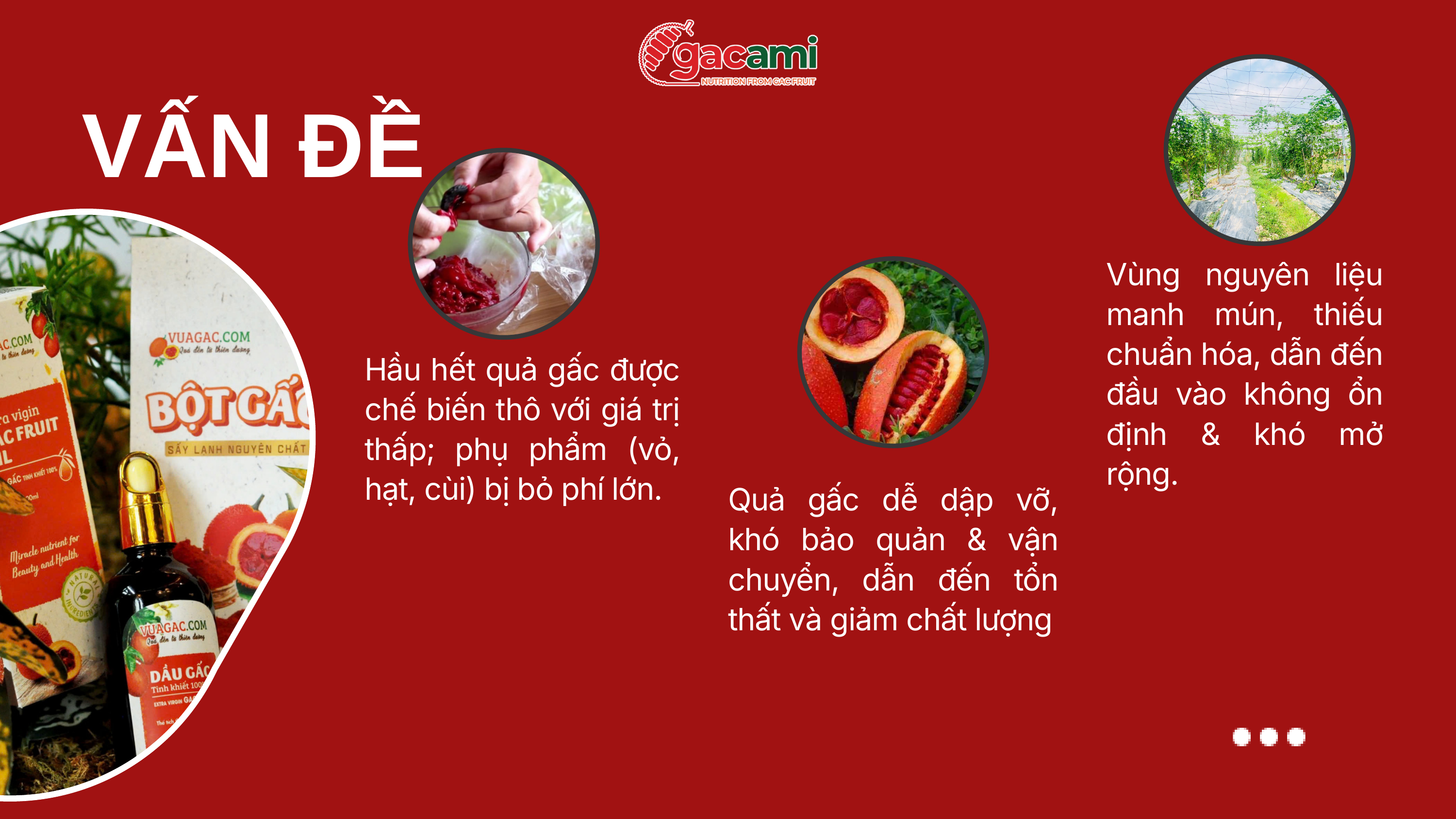

VẤN ĐỀ

Vùng nguyên liệu manh mún, thiếu chuẩn hóa, dẫn đến đầu vào không ổn định & khó mở rộng.

Hầu hết quả gấc được chế biến thô với giá trị thấp; phụ phẩm (vỏ, hạt, cùi) bị bỏ phí lớn.

Quả gấc dễ dập vỡ, khó bảo quản & vận chuyển, dẫn đến tổn thất và giảm chất lượng